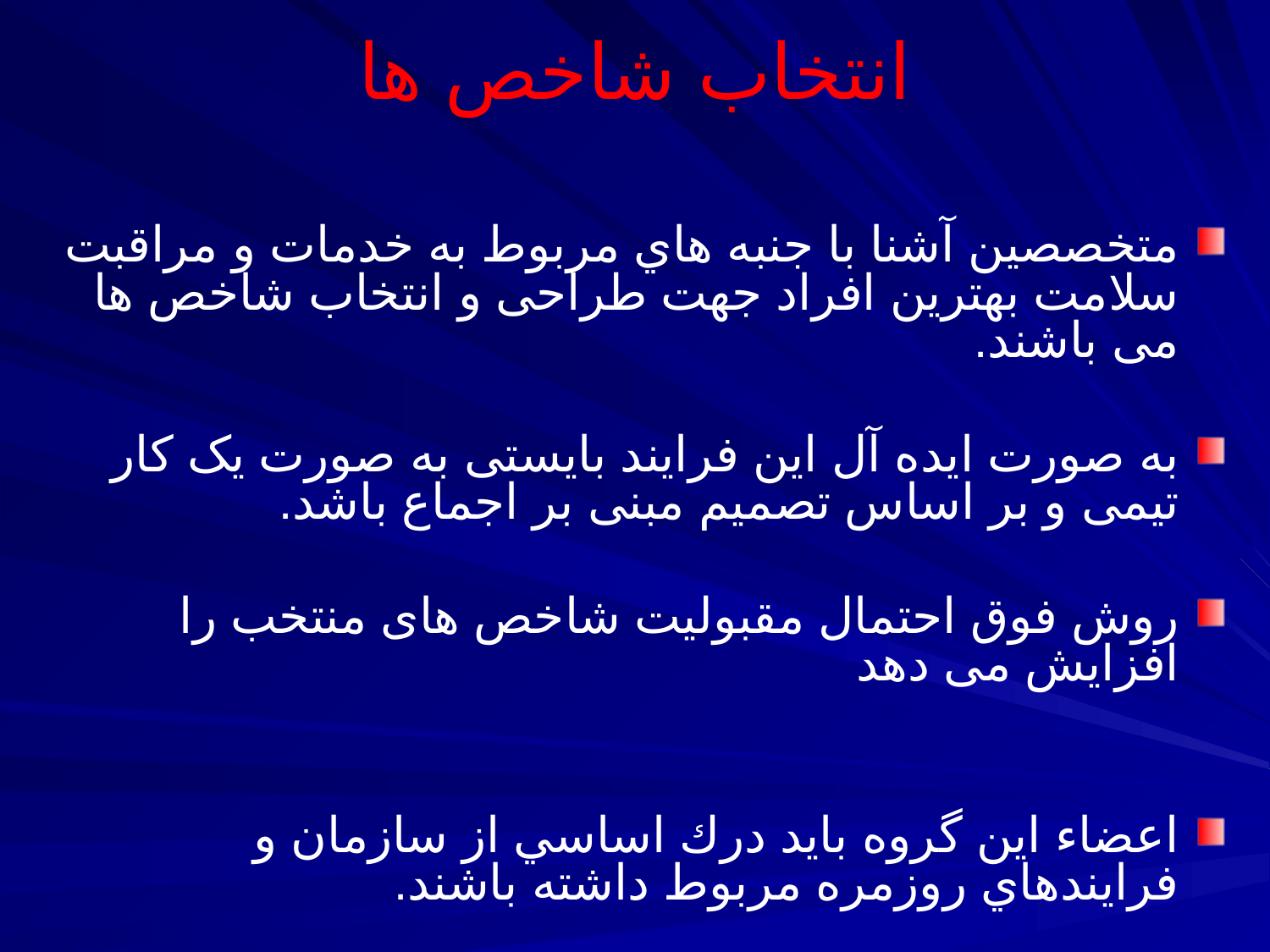

# انتخاب شاخص ها
متخصصين آشنا با جنبه هاي مربوط به خدمات و مراقبت سلامت بهترین افراد جهت طراحی و انتخاب شاخص ها می باشند.

به صورت ايده آل این فرایند بایستی به صورت یک کار تیمی و بر اساس تصمیم مبنی بر اجماع باشد.

روش فوق احتمال مقبولیت شاخص های منتخب را افزایش می دهد

اعضاء اين گروه بايد درك اساسي از سازمان و فرايندهاي روزمره مربوط داشته باشند.